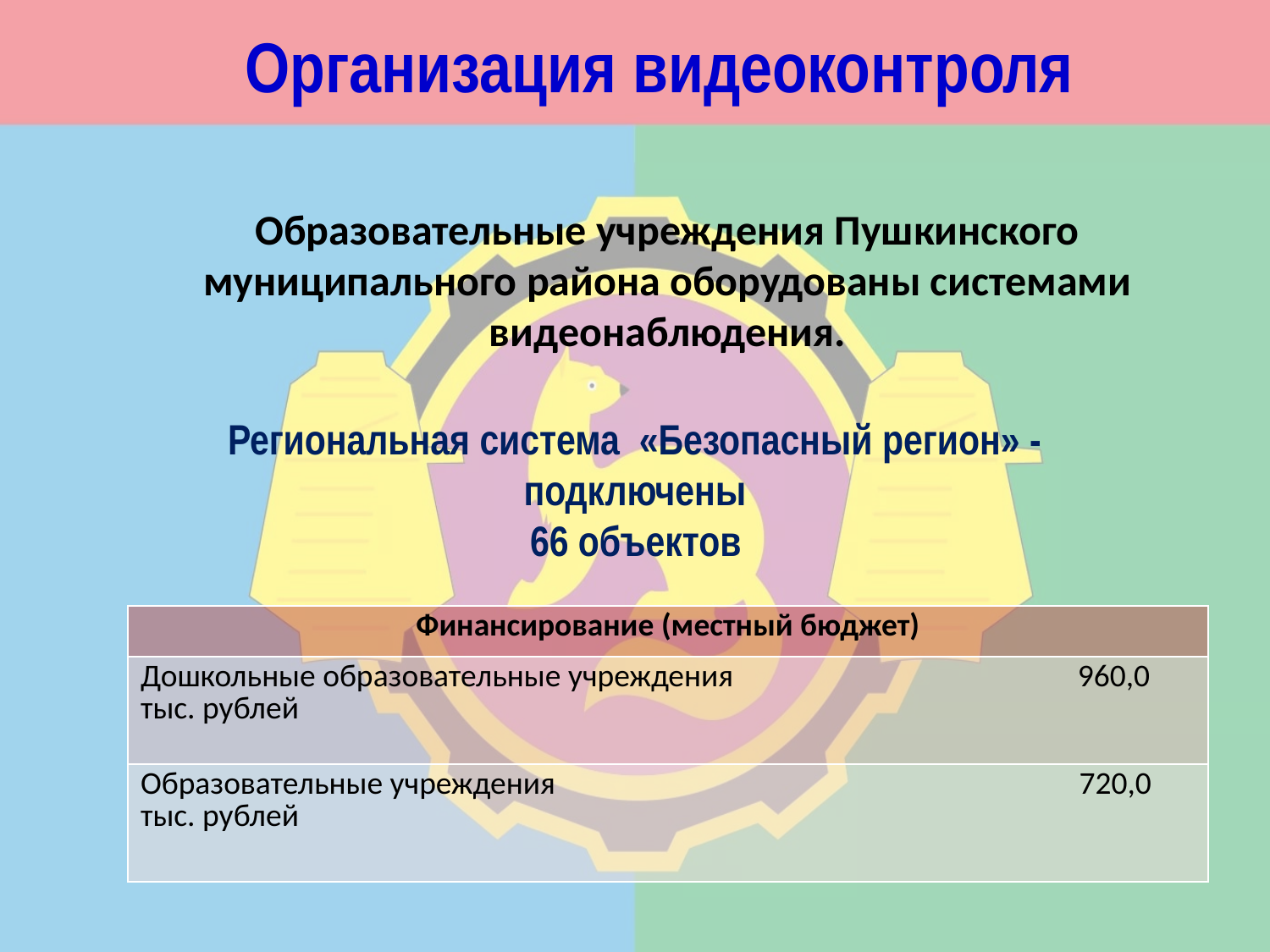

Организация видеоконтроля
Образовательные учреждения Пушкинского муниципального района оборудованы системами видеонаблюдения.
Региональная система  «Безопасный регион» - подключены
 66 объектов
| Финансирование (местный бюджет) |
| --- |
| Дошкольные образовательные учреждения 960,0 тыс. рублей |
| Образовательные учреждения 720,0 тыс. рублей |